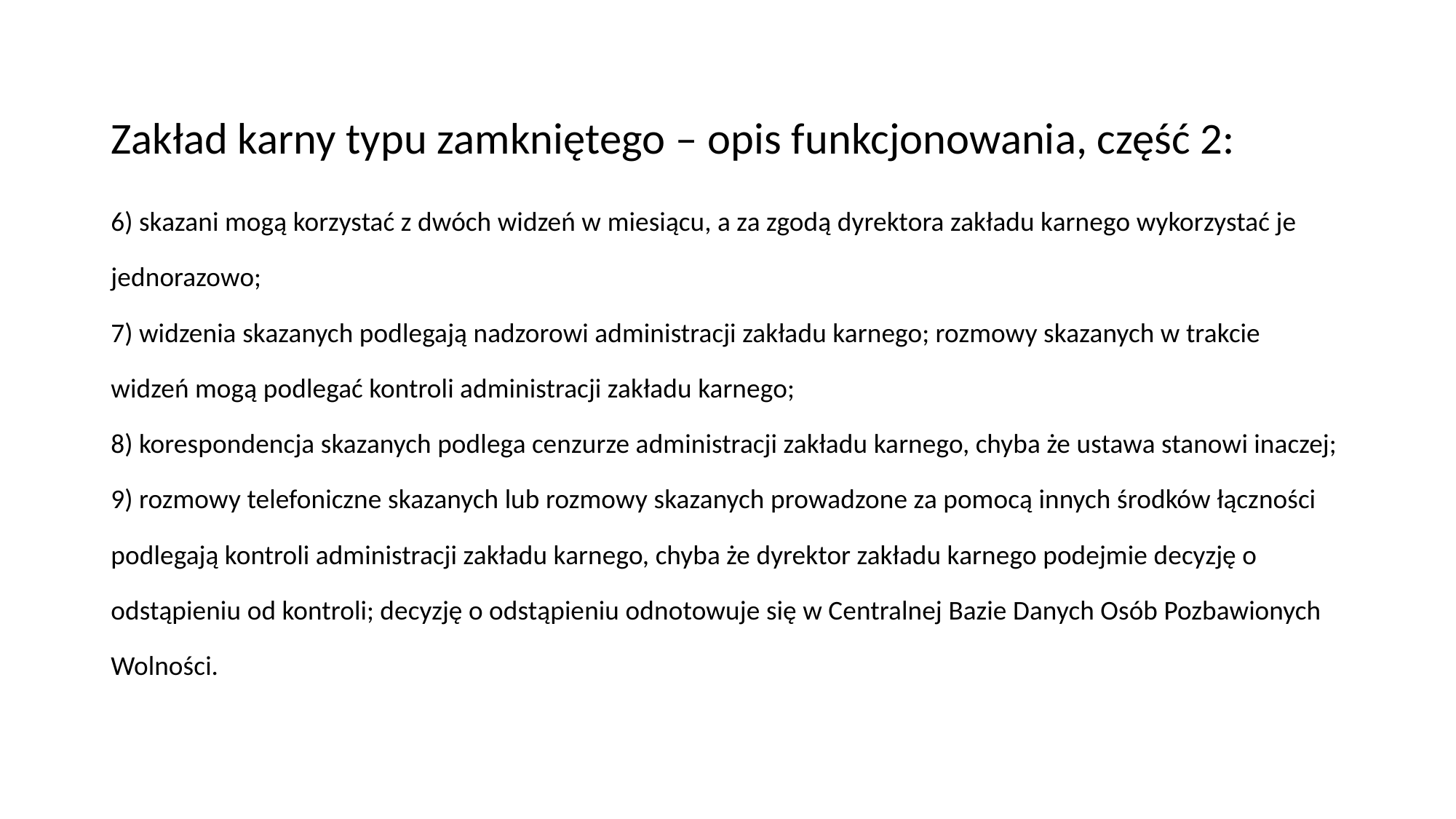

# Zakład karny typu zamkniętego – opis funkcjonowania, część 2:
6) skazani mogą korzystać z dwóch widzeń w miesiącu, a za zgodą dyrektora zakładu karnego wykorzystać je jednorazowo;
7) widzenia skazanych podlegają nadzorowi administracji zakładu karnego; rozmowy skazanych w trakcie widzeń mogą podlegać kontroli administracji zakładu karnego;
8) korespondencja skazanych podlega cenzurze administracji zakładu karnego, chyba że ustawa stanowi inaczej;
9) rozmowy telefoniczne skazanych lub rozmowy skazanych prowadzone za pomocą innych środków łączności podlegają kontroli administracji zakładu karnego, chyba że dyrektor zakładu karnego podejmie decyzję o odstąpieniu od kontroli; decyzję o odstąpieniu odnotowuje się w Centralnej Bazie Danych Osób Pozbawionych Wolności.